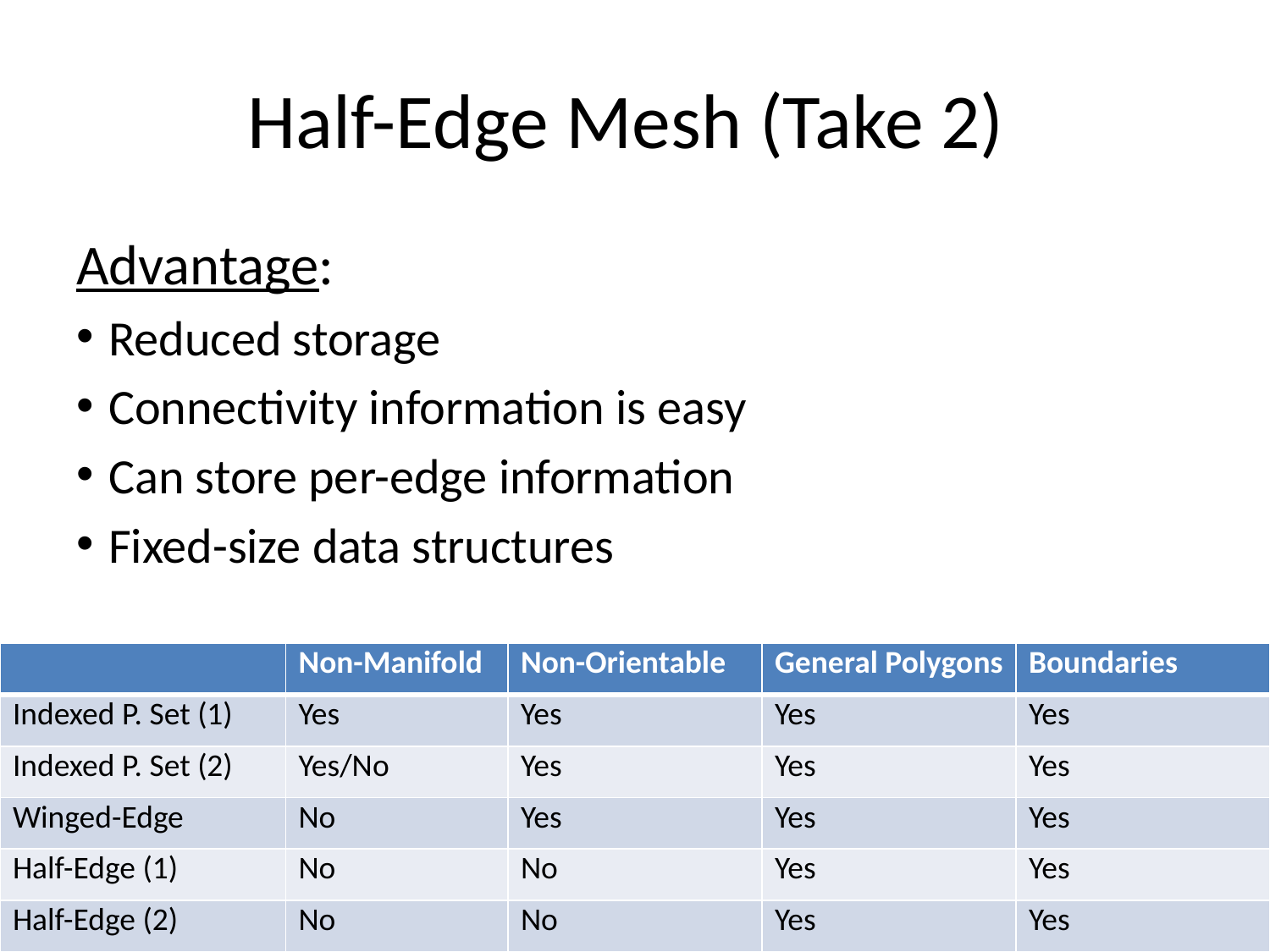

# Half-Edge Mesh (Take 2)
Advantage:
Reduced storage
Connectivity information is easy
Can store per-edge information
Fixed-size data structures

|  | Non-Manifold | Non-Orientable | General Polygons | Boundaries |
| --- | --- | --- | --- | --- |
| Indexed P. Set (1) | Yes | Yes | Yes | Yes |
| Indexed P. Set (2) | Yes/No | Yes | Yes | Yes |
| Winged-Edge | No | Yes | Yes | Yes |
| Half-Edge (1) | No | No | Yes | Yes |
| Half-Edge (2) | No | No | Yes | Yes |